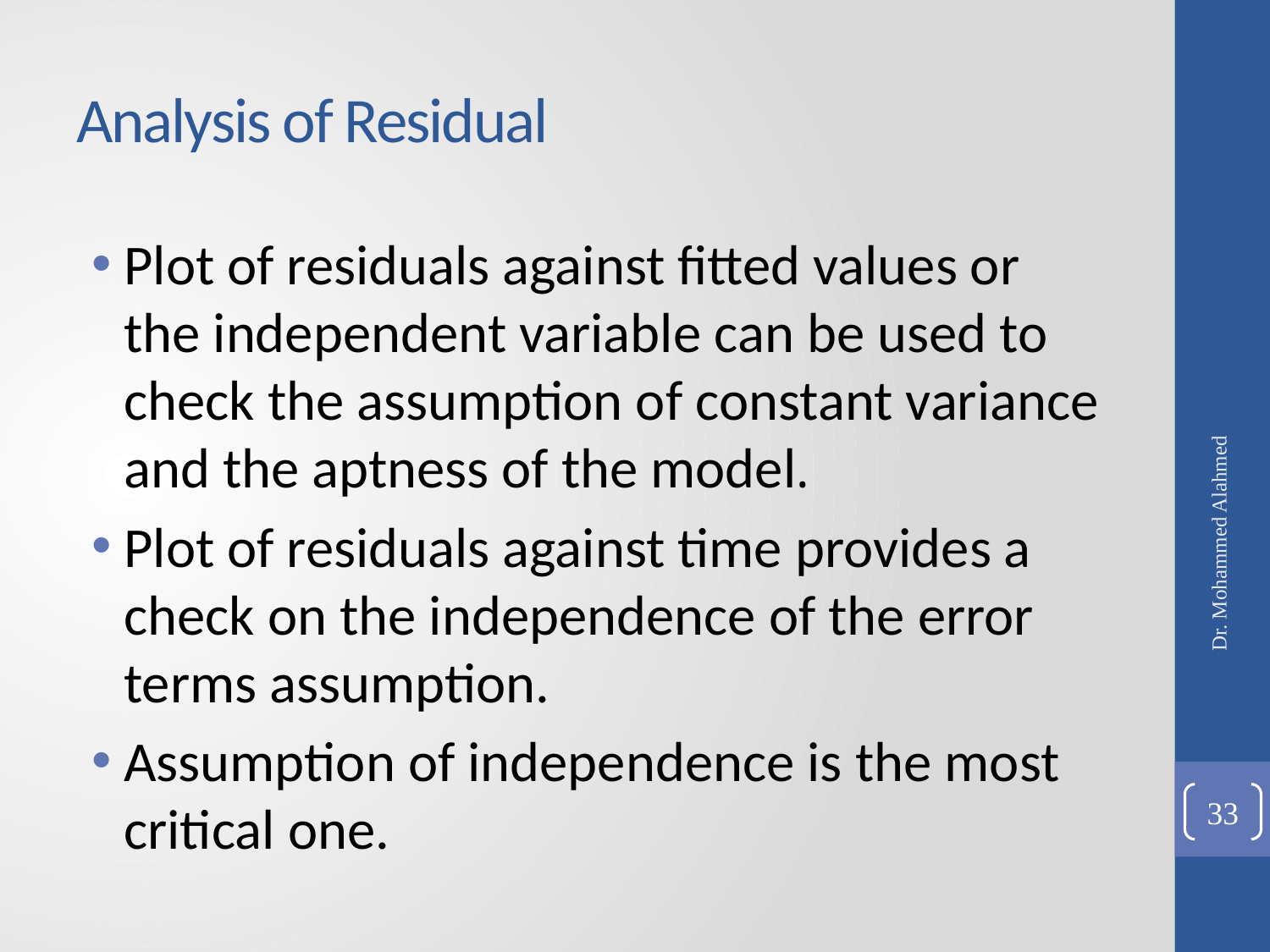

# Analysis of Residual
Plot of residuals against fitted values or the independent variable can be used to check the assumption of constant variance and the aptness of the model.
Plot of residuals against time provides a check on the independence of the error terms assumption.
Assumption of independence is the most critical one.

Dr. Mohammed Alahmed
33